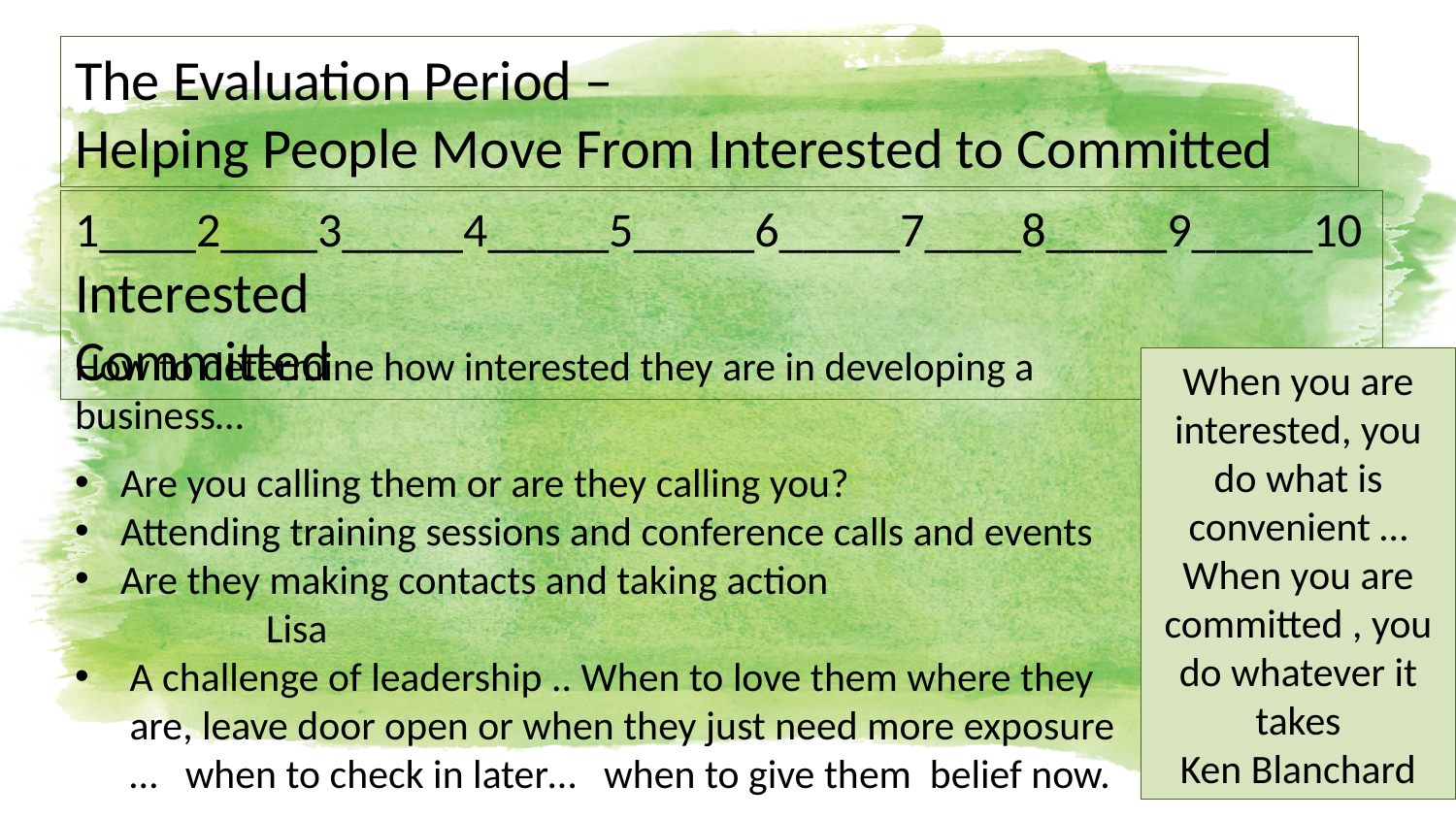

The Evaluation Period –
Helping People Move From Interested to Committed
1____2____3_____4_____5_____6_____7____8_____9_____10 Interested 						                      Committed
How to determine how interested they are in developing a business…

Are you calling them or are they calling you?
Attending training sessions and conference calls and events
Are they making contacts and taking action       		Lisa
A challenge of leadership .. When to love them where they are, leave door open or when they just need more exposure …   when to check in later…   when to give them  belief now.

When you are interested, you do what is convenient …
When you are committed , you do whatever it takes
Ken Blanchard